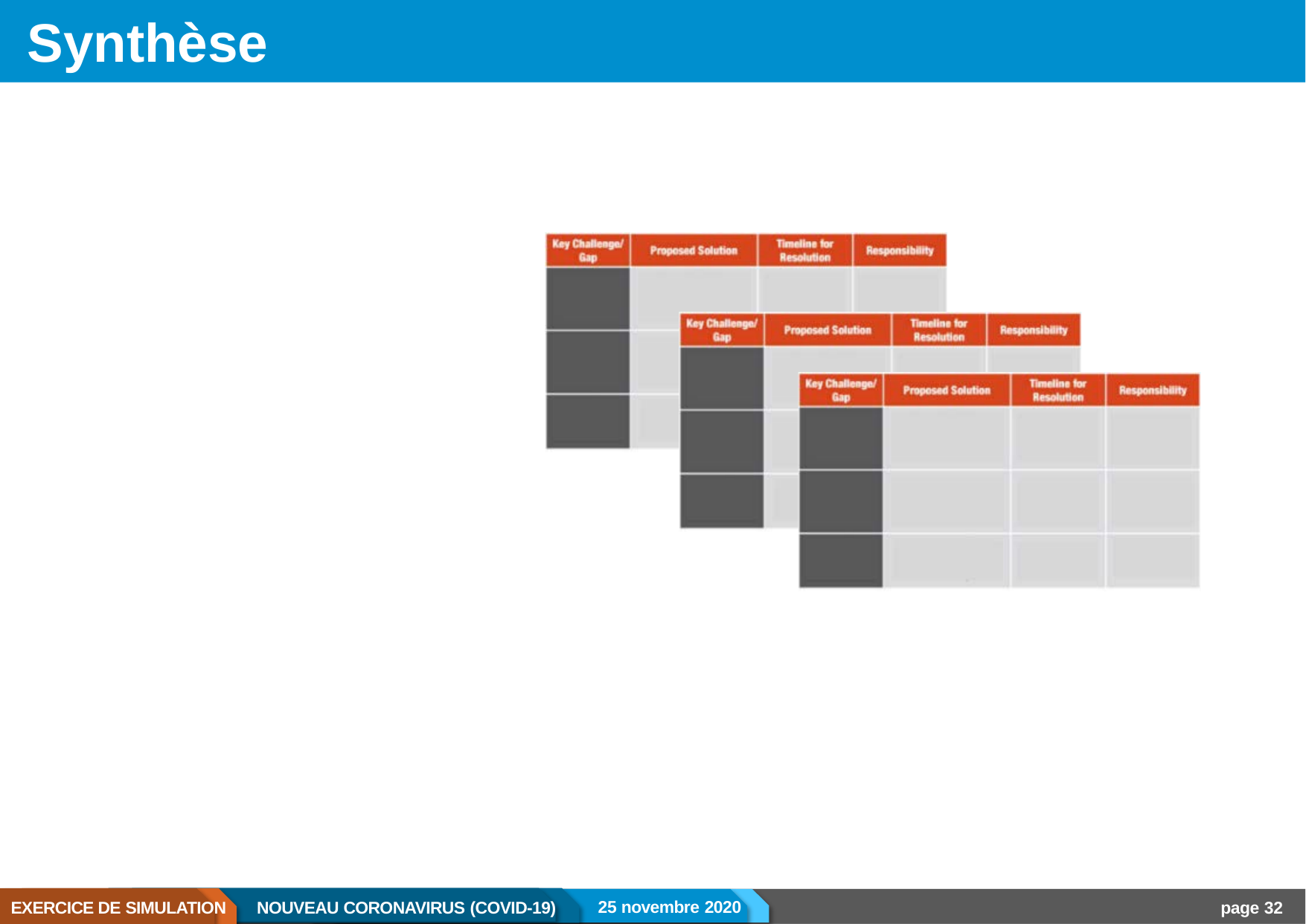

# Synthèse

25 novembre 2020
EXERCICE DE SIMULATION
NOUVEAU CORONAVIRUS (COVID-19)
page 32